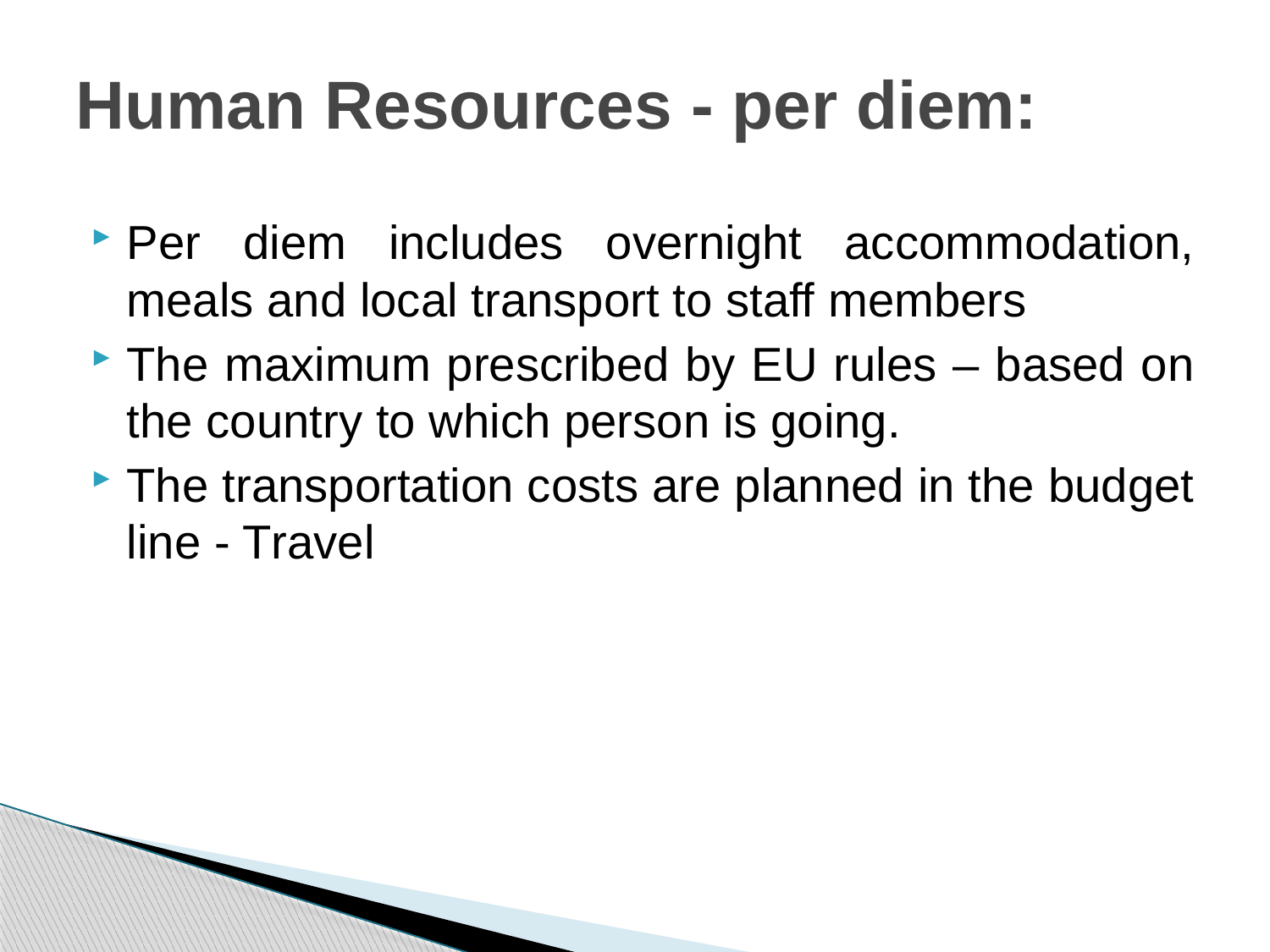

# Human Resources - per diem:
Per diem includes overnight accommodation, meals and local transport to staff members
The maximum prescribed by EU rules – based on the country to which person is going.
The transportation costs are planned in the budget line - Travel